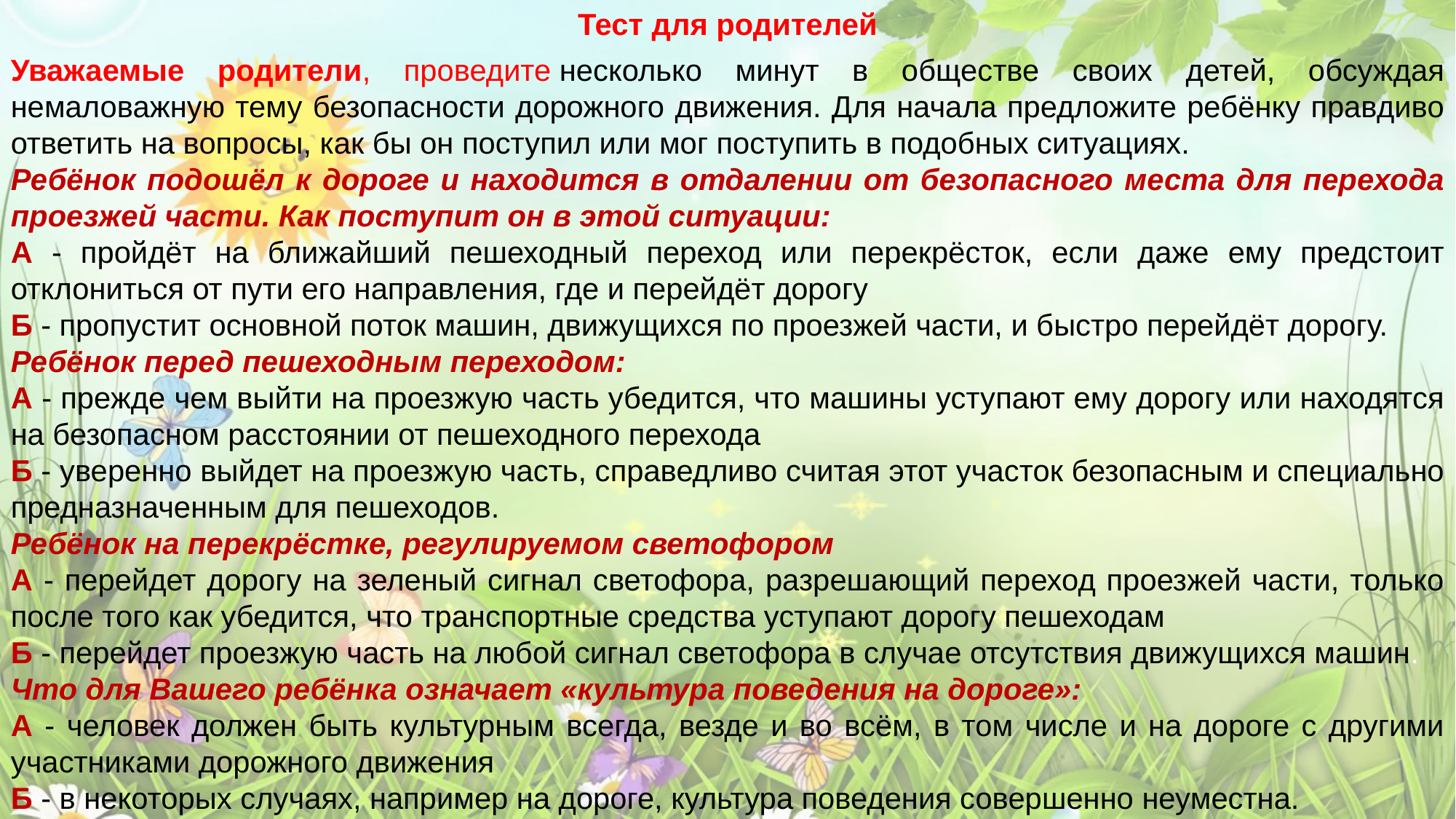

Тест для родителей
Уважаемые родители, проведите несколько минут в обществе своих детей, обсуждая немаловажную тему безопасности дорожного движения. Для начала предложите ребёнку правдиво ответить на вопросы, как бы он поступил или мог поступить в подобных ситуациях.
Ребёнок подошёл к дороге и находится в отдалении от безопасного места для перехода проезжей части. Как поступит он в этой ситуации:
А - пройдёт на ближайший пешеходный переход или перекрёсток, если даже ему предстоит отклониться от пути его направления, где и перейдёт дорогу
Б - пропустит основной поток машин, движущихся по проезжей части, и быстро перейдёт дорогу.
Ребёнок перед пешеходным переходом:
А - прежде чем выйти на проезжую часть убедится, что машины уступают ему дорогу или находятся на безопасном расстоянии от пешеходного перехода
Б - уверенно выйдет на проезжую часть, справедливо считая этот участок безопасным и специально предназначенным для пешеходов.
Ребёнок на перекрёстке, регулируемом светофором
А - перейдет дорогу на зеленый сигнал светофора, разрешающий переход проезжей части, только после того как убедится, что транспортные средства уступают дорогу пешеходам
Б - перейдет проезжую часть на любой сигнал светофора в случае отсутствия движущихся машин.
Что для Вашего ребёнка означает «культура поведения на дороге»:
А - человек должен быть культурным всегда, везде и во всём, в том числе и на дороге с другими участниками дорожного движения
Б - в некоторых случаях, например на дороге, культура поведения совершенно неуместна.